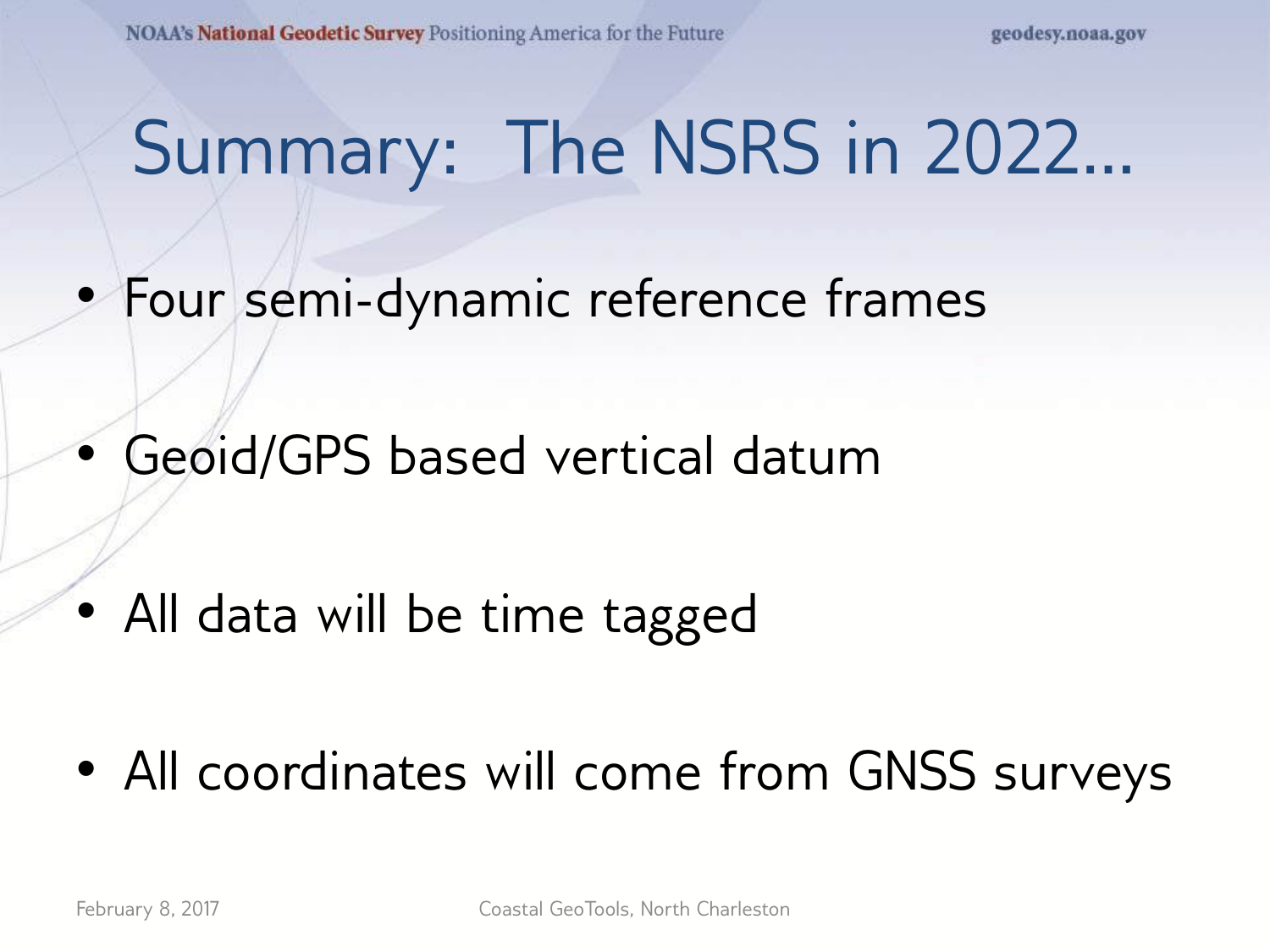

# Summary:  The NSRS in 2022…
Four semi-dynamic reference frames

Geoid/GPS based vertical datum

All data will be time tagged

All coordinates will come from GNSS surveys
February 8, 2017
Coastal GeoTools, North Charleston